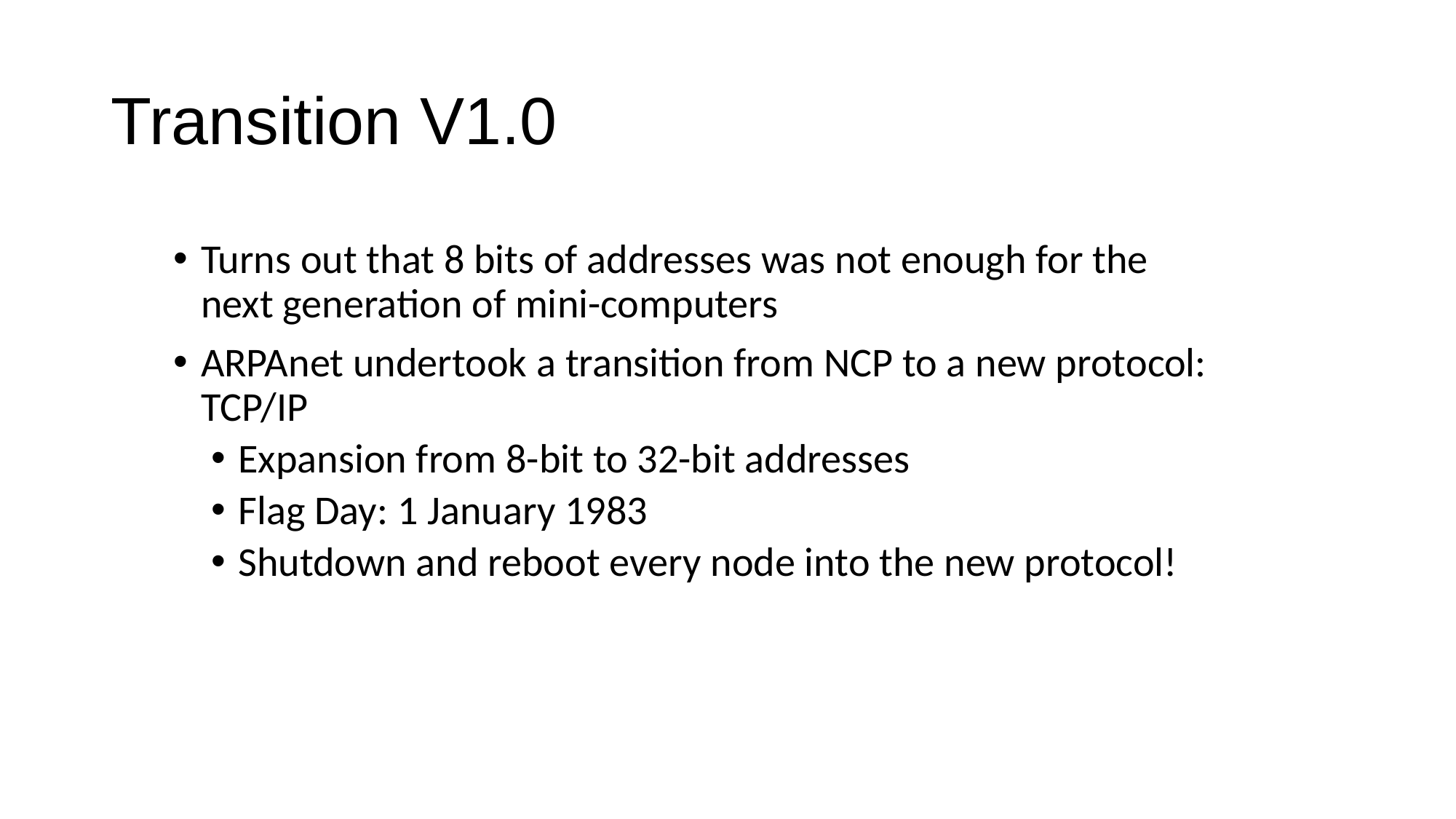

# Transition V1.0
Turns out that 8 bits of addresses was not enough for the next generation of mini-computers
ARPAnet undertook a transition from NCP to a new protocol: TCP/IP
Expansion from 8-bit to 32-bit addresses
Flag Day: 1 January 1983
Shutdown and reboot every node into the new protocol!